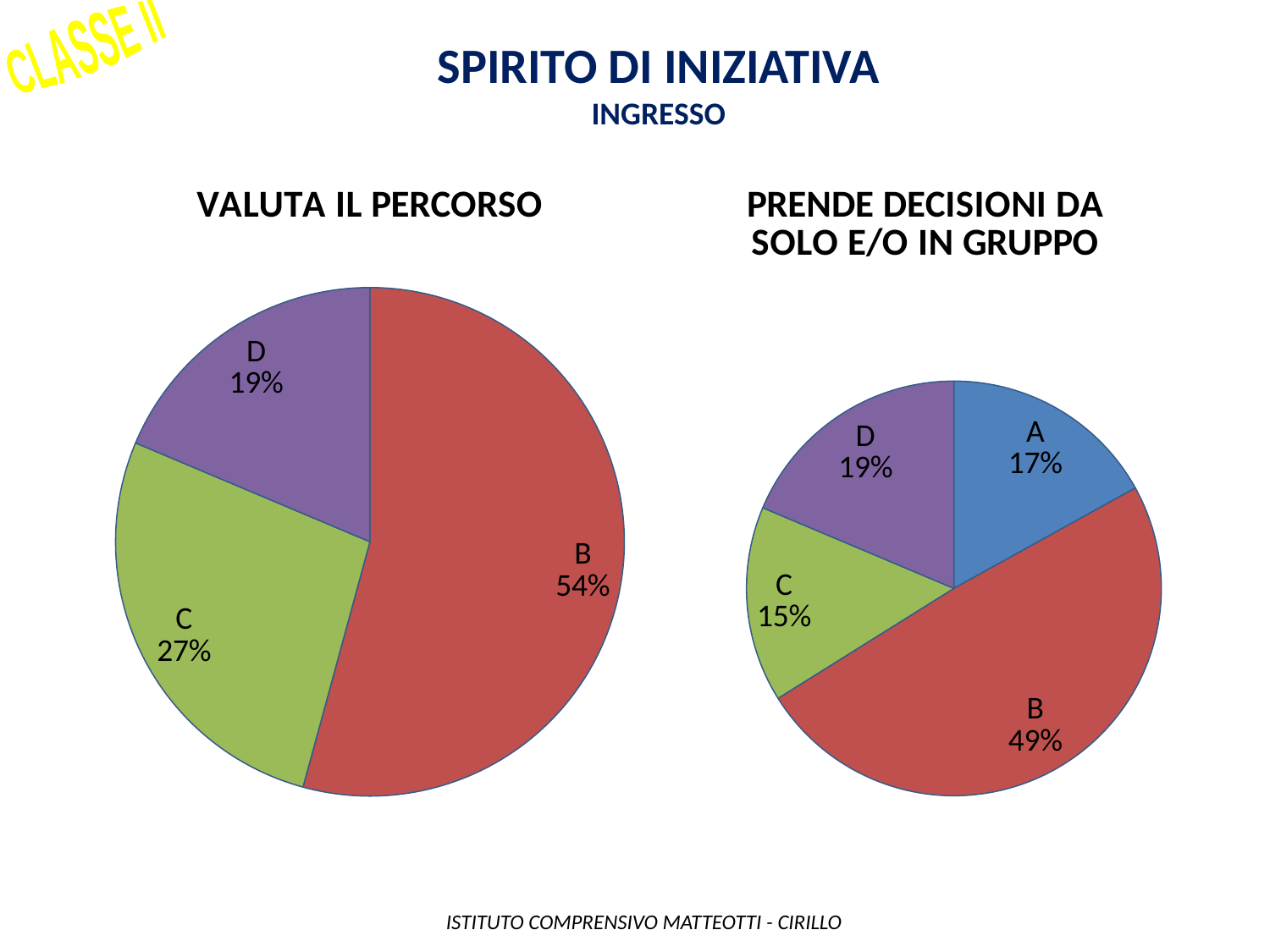

CLASSE II
Spirito di iniziativa
INGRESSO

### Chart: VALUTA IL PERCORSO

| Category |  |
|---|---|
| A | 0.0 |
| B | 32.0 |
| C | 16.0 |
| D | 11.0 |

### Chart: PRENDE DECISIONI DA SOLO E/O IN GRUPPO

| Category |  |
|---|---|
| A | 10.0 |
| B | 29.0 |
| C | 9.0 |
| D | 11.0 |
 ISTITUTO COMPRENSIVO MATTEOTTI - CIRILLO